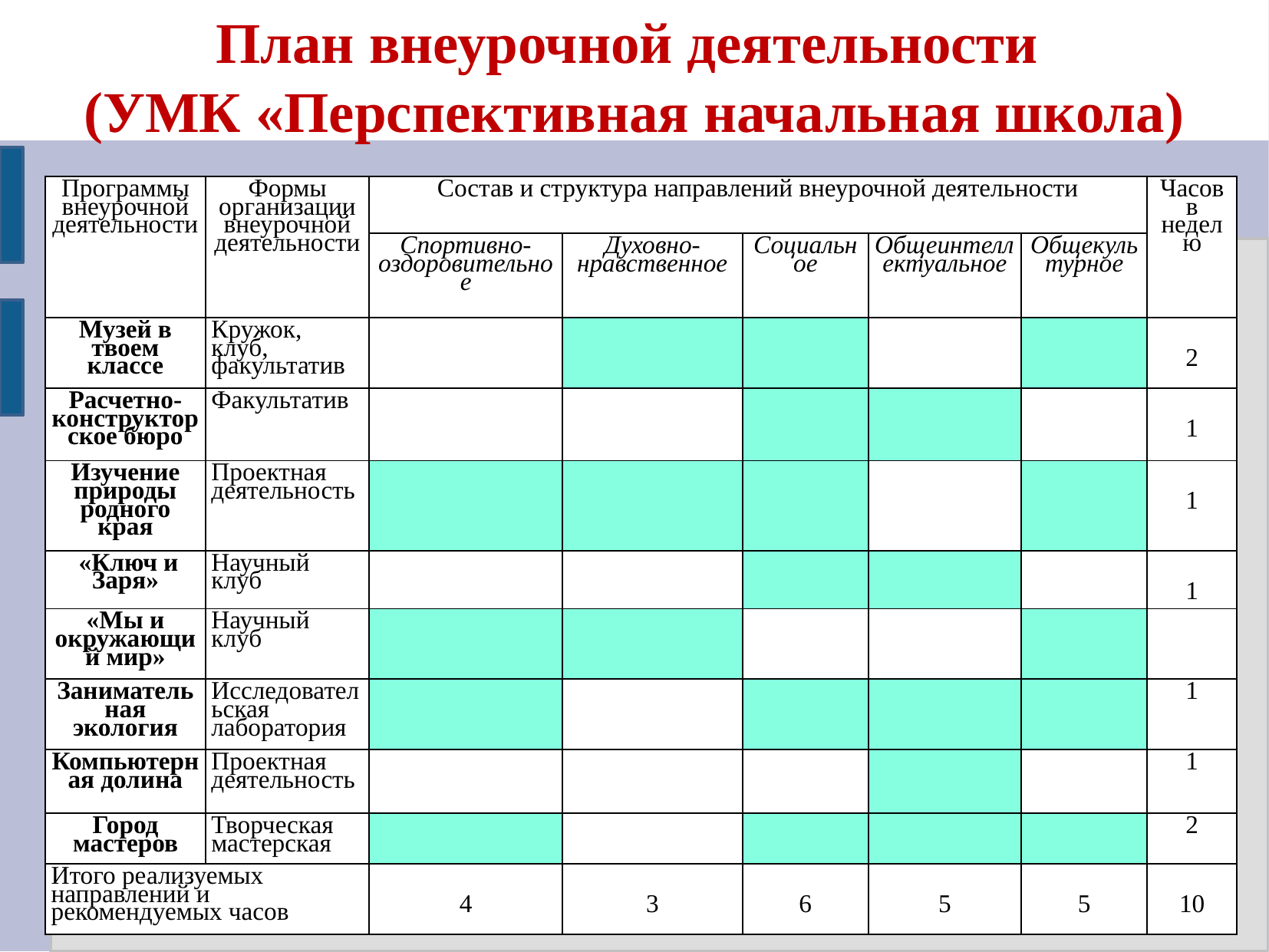

План внеурочной деятельности
(УМК «Перспективная начальная школа)

| Программы внеурочной деятельности | Формы организации внеурочной деятельности | Состав и структура направлений внеурочной деятельности |  |  |  |  | Часов в неделю |
| --- | --- | --- | --- | --- | --- | --- | --- |
|  |  | Спортивно-оздоровительное | Духовно-нравственное | Социальное | Общеинтеллектуальное | Общекультурное |  |
| Музей в твоем классе | Кружок, клуб, факультатив |  |  |  |  |  | 2 |
| Расчетно-конструкторское бюро | Факультатив |  |  |  |  |  | 1 |
| Изучение природы родного края | Проектная деятельность |  |  |  |  |  | 1 |
| «Ключ и Заря» | Научный клуб |  |  |  |  |  | 1 |
| «Мы и окружающий мир» | Научный клуб |  |  |  |  |  |  |
| Занимательная экология | Исследовательская лаборатория |  |  |  |  |  | 1 |
| Компьютерная долина | Проектная деятельность |  |  |  |  |  | 1 |
| Город мастеров | Творческая мастерская |  |  |  |  |  | 2 |
| Итого реализуемых направлений и рекомендуемых часов |  | 4 | 3 | 6 | 5 | 5 | 10 |